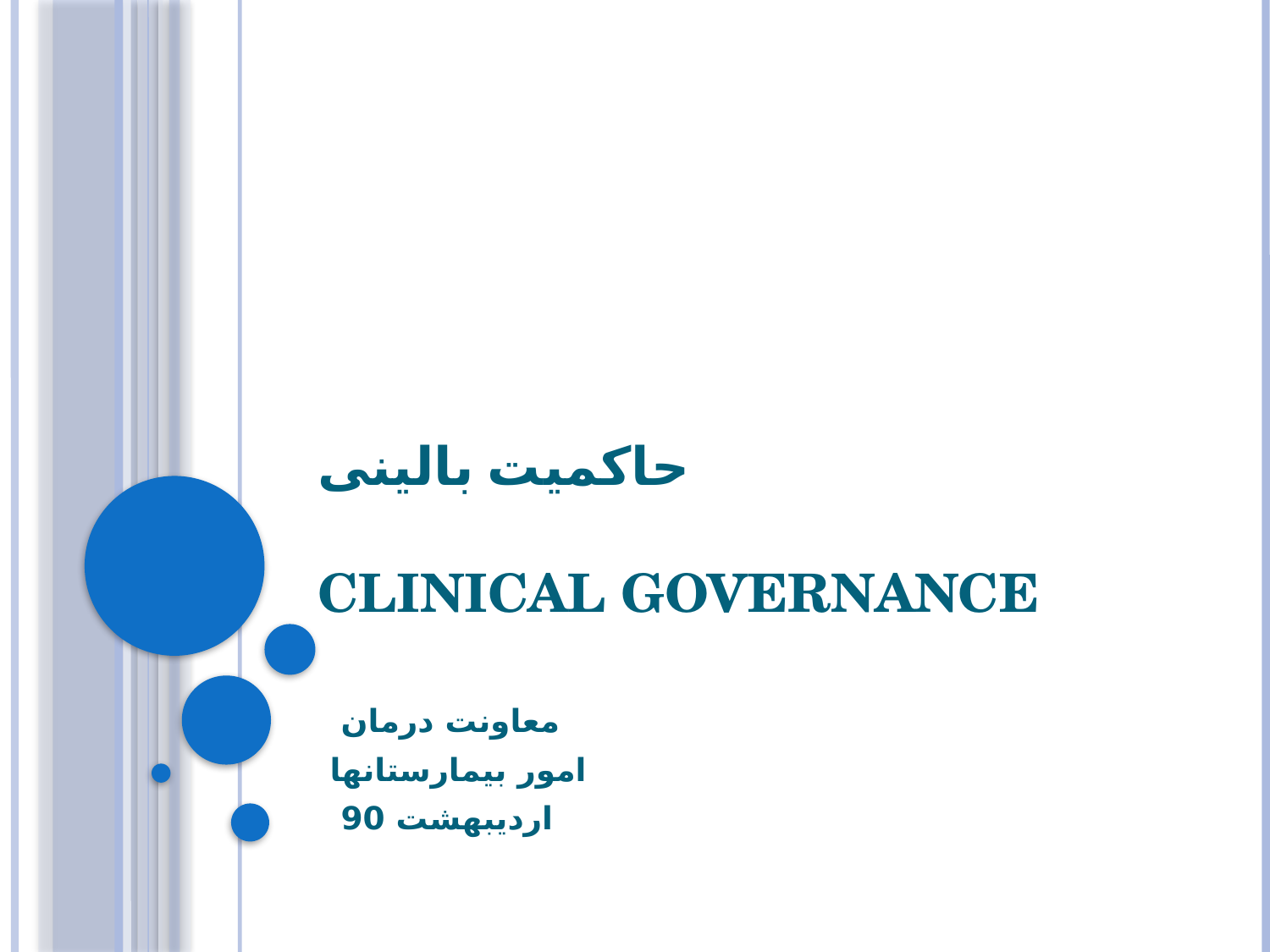

# حاکمیت بالینی CLINICAL GOVERNANCE
معاونت درمان
امور بیمارستانها
اردیبهشت 90